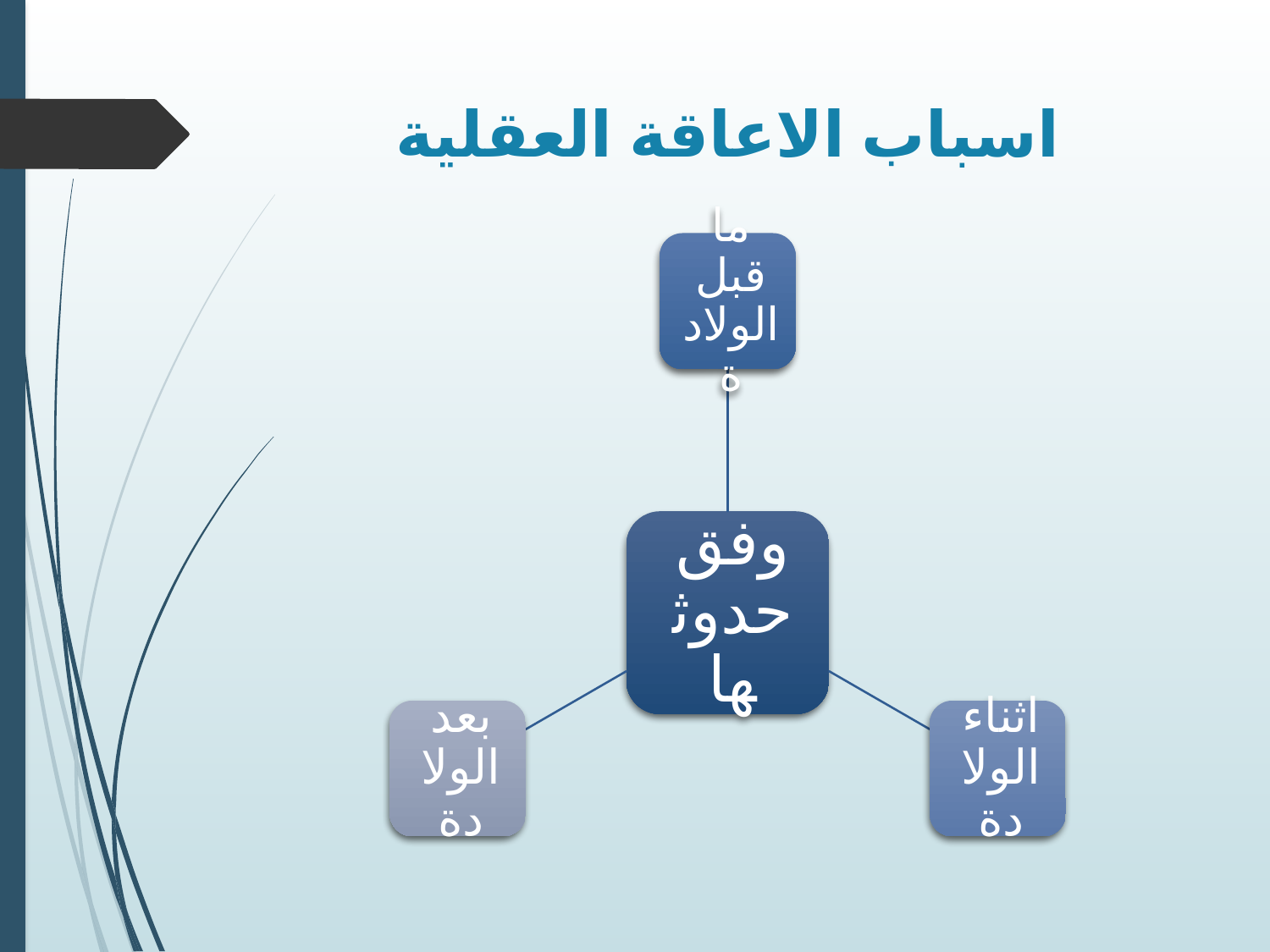

# اسباب الاعاقة العقلية
وفق حدوثها
ما قبل الولادة
اثناء الولادة
بعد الولادة